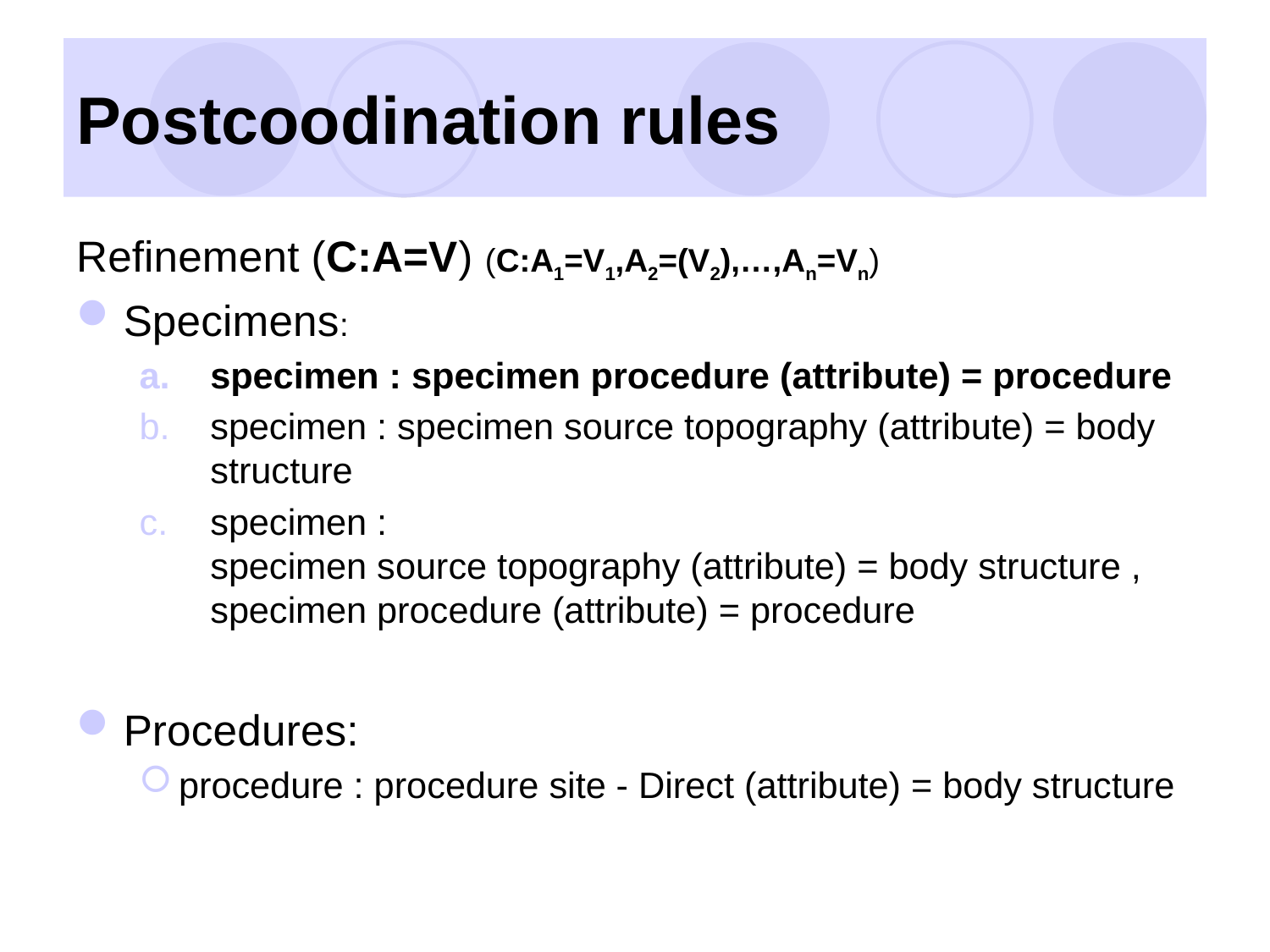

# Postcoodination rules
Refinement (C:A=V) (C:A1=V1,A2=(V2),…,An=Vn)
Specimens:
specimen : specimen procedure (attribute) = procedure
specimen : specimen source topography (attribute) = body structure
specimen :
specimen source topography (attribute) = body structure ,
specimen procedure (attribute) = procedure

Procedures:
procedure : procedure site - Direct (attribute) = body structure